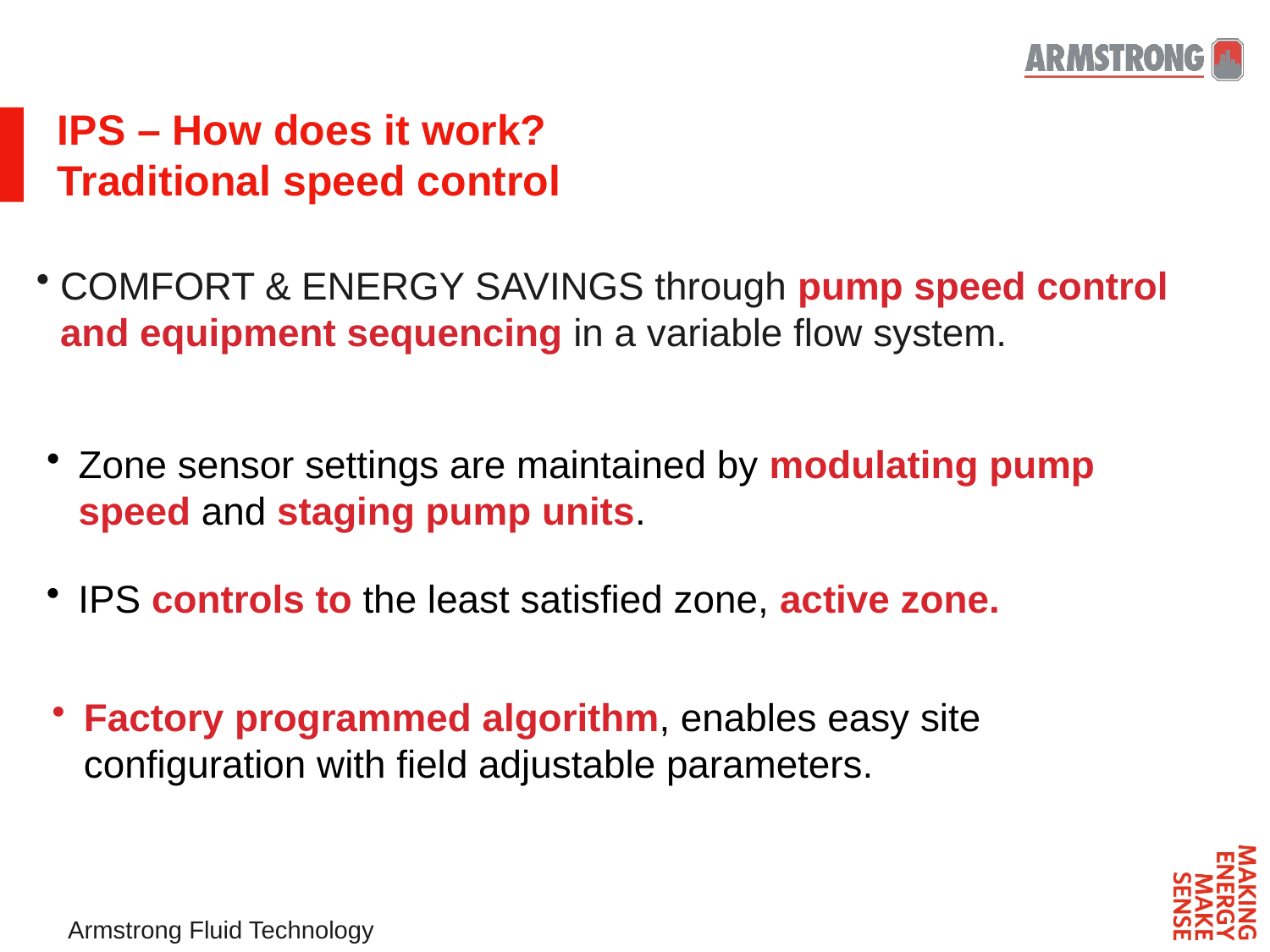

IPS – How does it work?
Traditional speed control
COMFORT & ENERGY SAVINGS through pump speed control and equipment sequencing in a variable flow system.
Zone sensor settings are maintained by modulating pump speed and staging pump units.
IPS controls to the least satisfied zone, active zone.
Factory programmed algorithm, enables easy site configuration with field adjustable parameters.